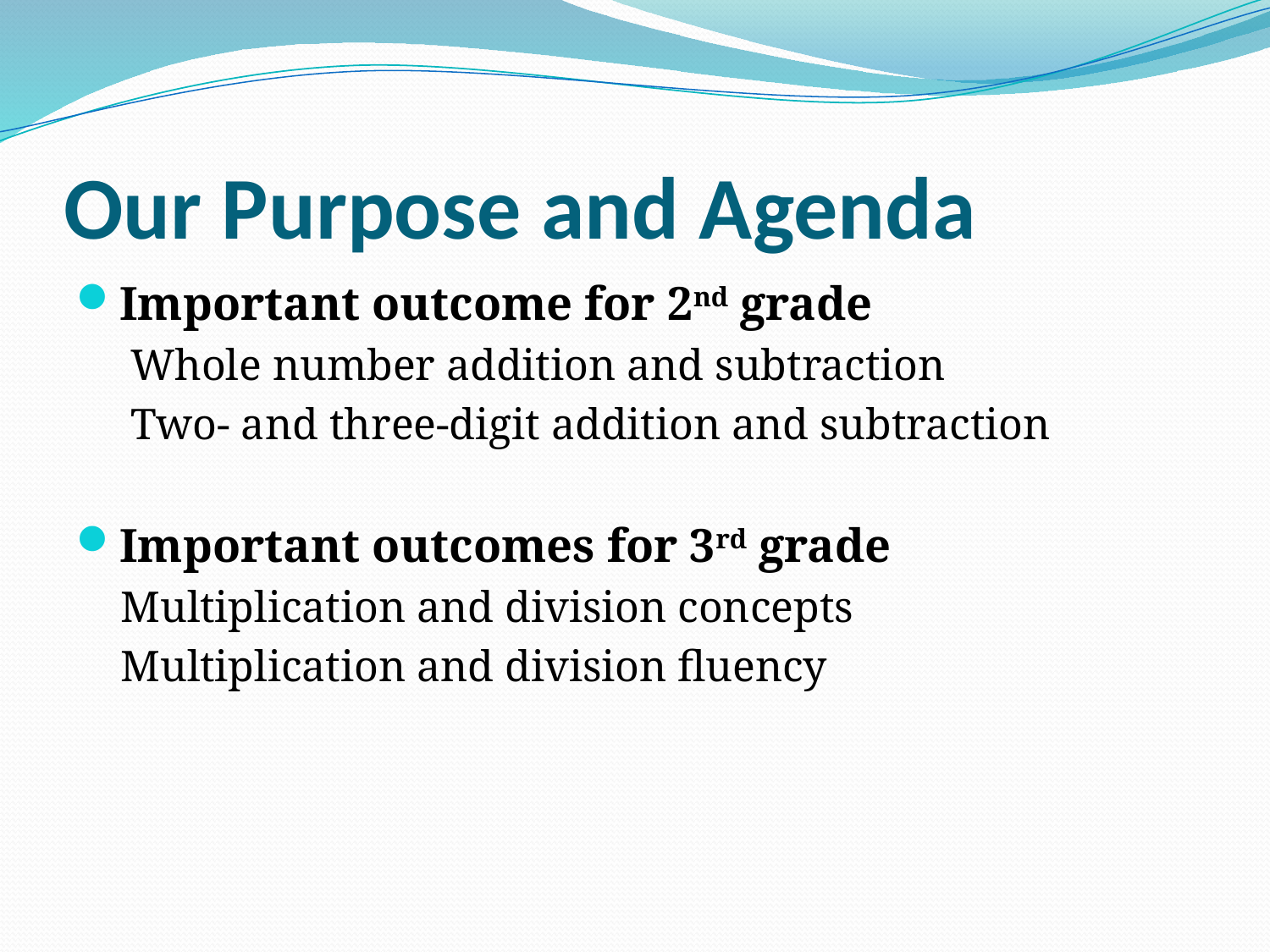

# Our Purpose and Agenda
Important outcome for 2nd grade
Whole number addition and subtraction
Two- and three-digit addition and subtraction

Important outcomes for 3rd grade
Multiplication and division concepts
Multiplication and division fluency